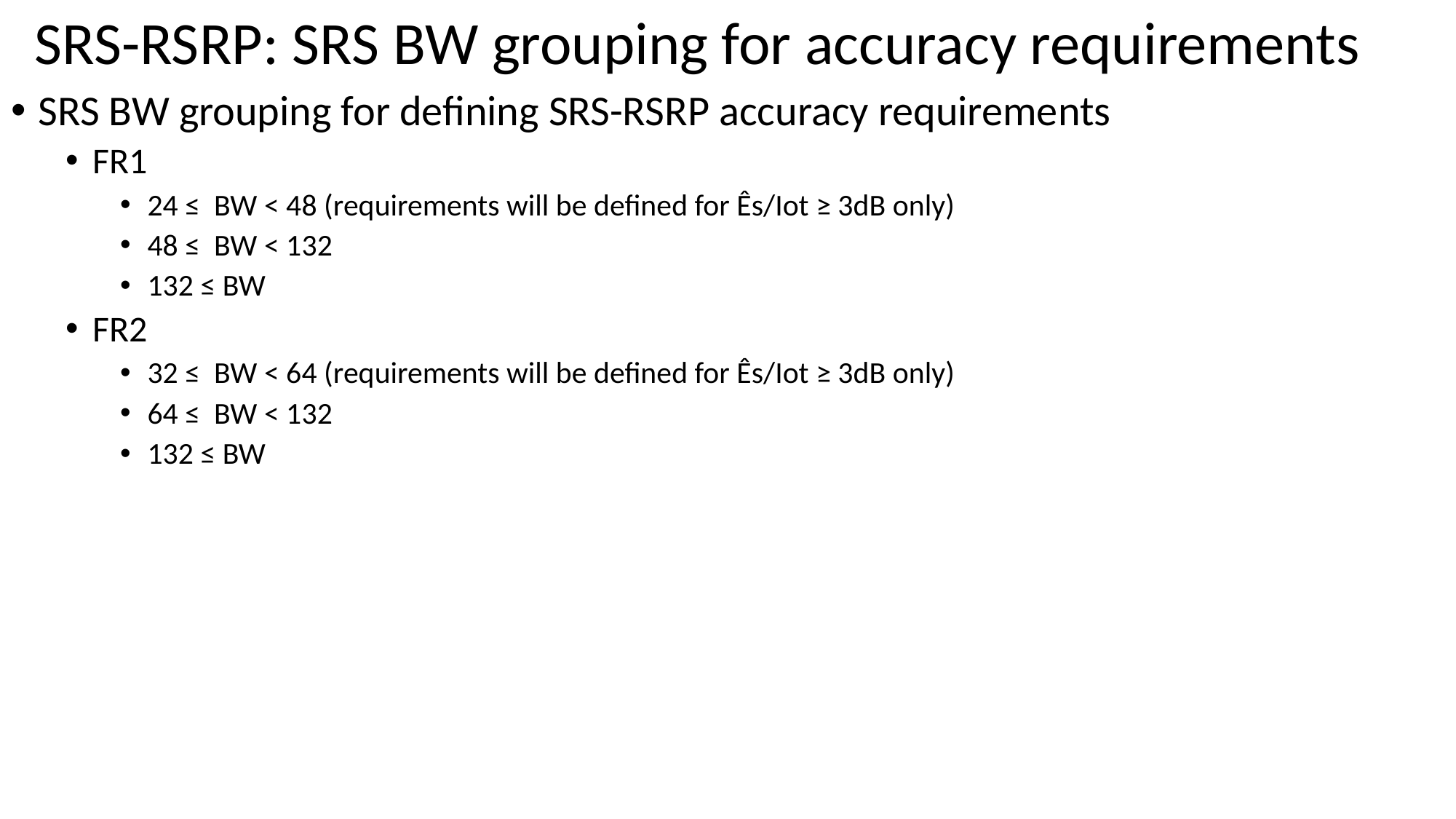

# SRS-RSRP: SRS BW grouping for accuracy requirements
SRS BW grouping for defining SRS-RSRP accuracy requirements
FR1
24 ≤  BW < 48 (requirements will be defined for Ês/Iot ≥ 3dB only)
48 ≤  BW < 132
132 ≤ BW
FR2
32 ≤  BW < 64 (requirements will be defined for Ês/Iot ≥ 3dB only)
64 ≤  BW < 132
132 ≤ BW